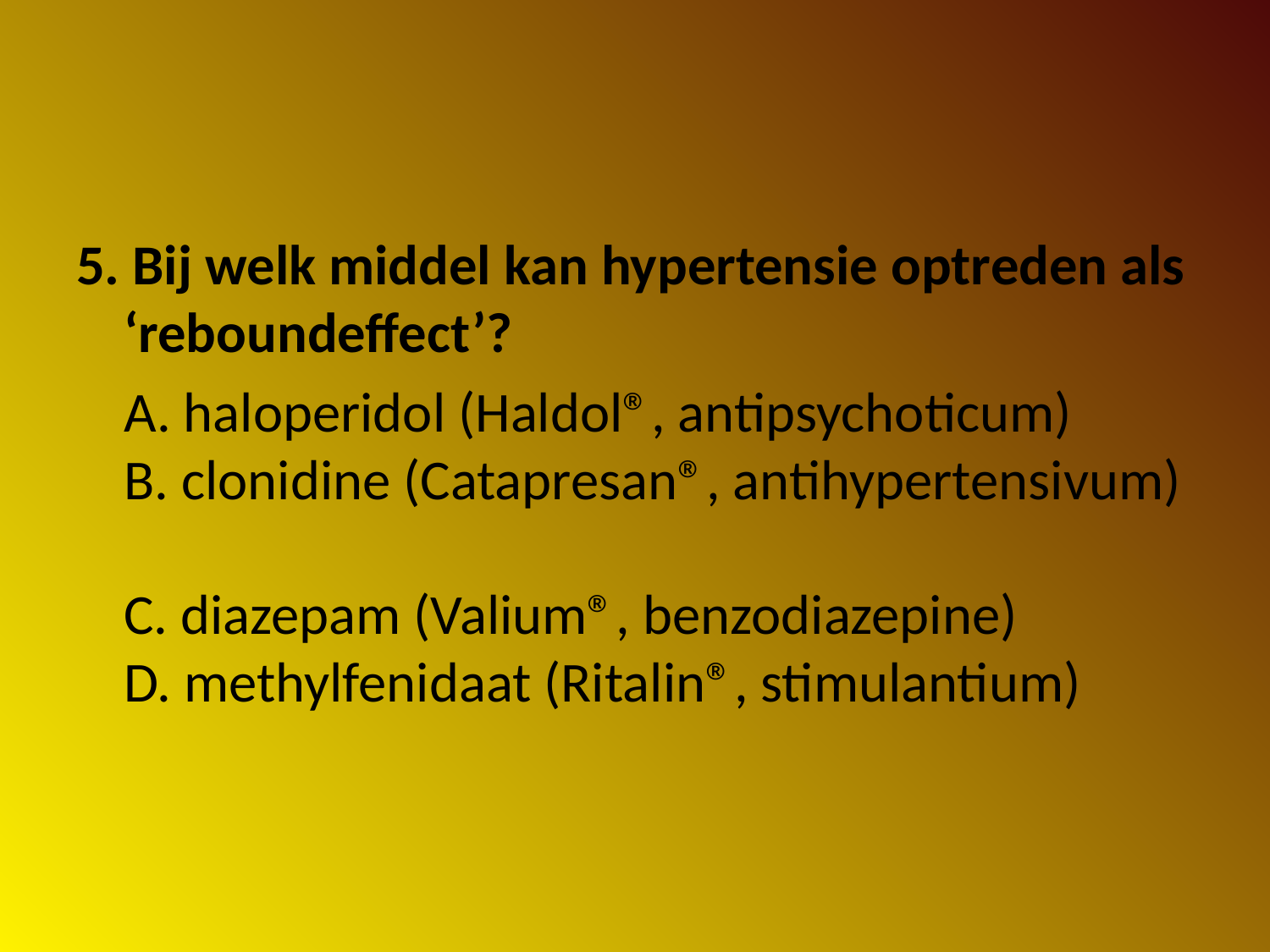

#
5. Bij welk middel kan hypertensie optreden als ‘reboundeffect’?
	A. haloperidol (Haldol®, antipsychoticum)
B. clonidine (Catapresan®, antihypertensivum)
C. diazepam (Valium®, benzodiazepine)
D. methylfenidaat (Ritalin®, stimulantium)